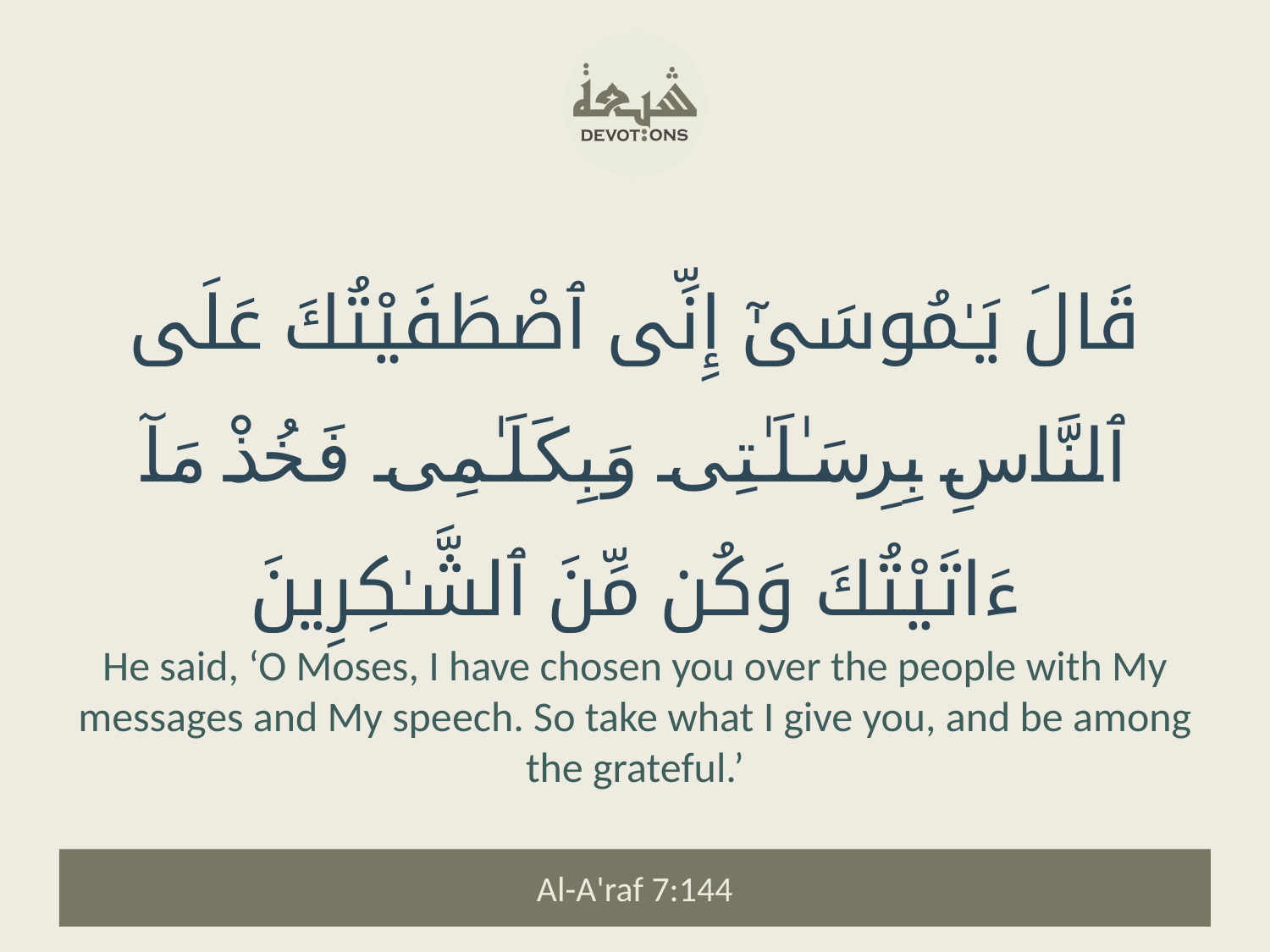

قَالَ يَـٰمُوسَىٰٓ إِنِّى ٱصْطَفَيْتُكَ عَلَى ٱلنَّاسِ بِرِسَـٰلَـٰتِى وَبِكَلَـٰمِى فَخُذْ مَآ ءَاتَيْتُكَ وَكُن مِّنَ ٱلشَّـٰكِرِينَ
He said, ‘O Moses, I have chosen you over the people with My messages and My speech. So take what I give you, and be among the grateful.’
Al-A'raf 7:144